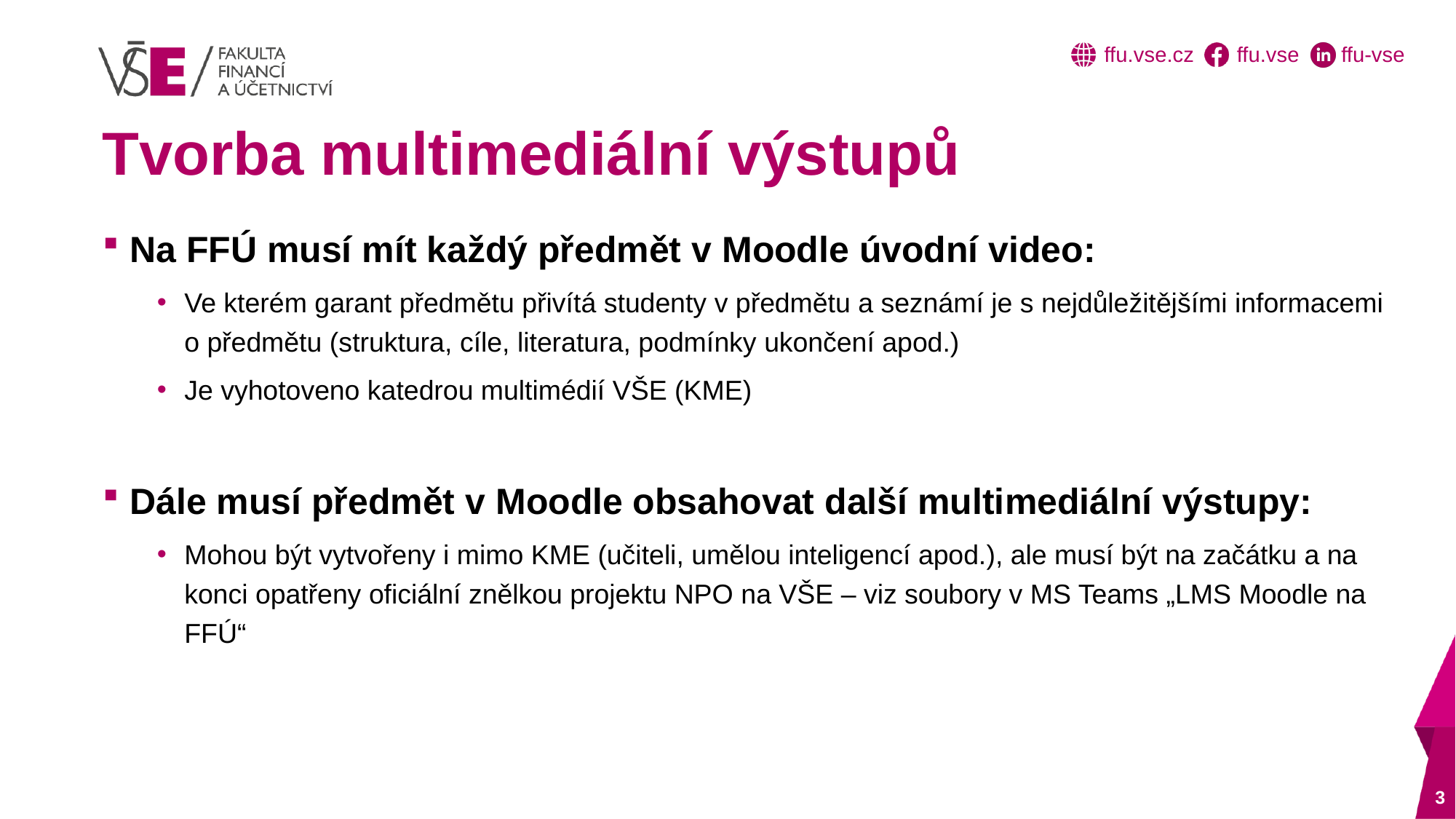

# Tvorba multimediální výstupů
Na FFÚ musí mít každý předmět v Moodle úvodní video:
Ve kterém garant předmětu přivítá studenty v předmětu a seznámí je s nejdůležitějšími informacemi o předmětu (struktura, cíle, literatura, podmínky ukončení apod.)
Je vyhotoveno katedrou multimédií VŠE (KME)

Dále musí předmět v Moodle obsahovat další multimediální výstupy:
Mohou být vytvořeny i mimo KME (učiteli, umělou inteligencí apod.), ale musí být na začátku a na konci opatřeny oficiální znělkou projektu NPO na VŠE – viz soubory v MS Teams „LMS Moodle na FFÚ“